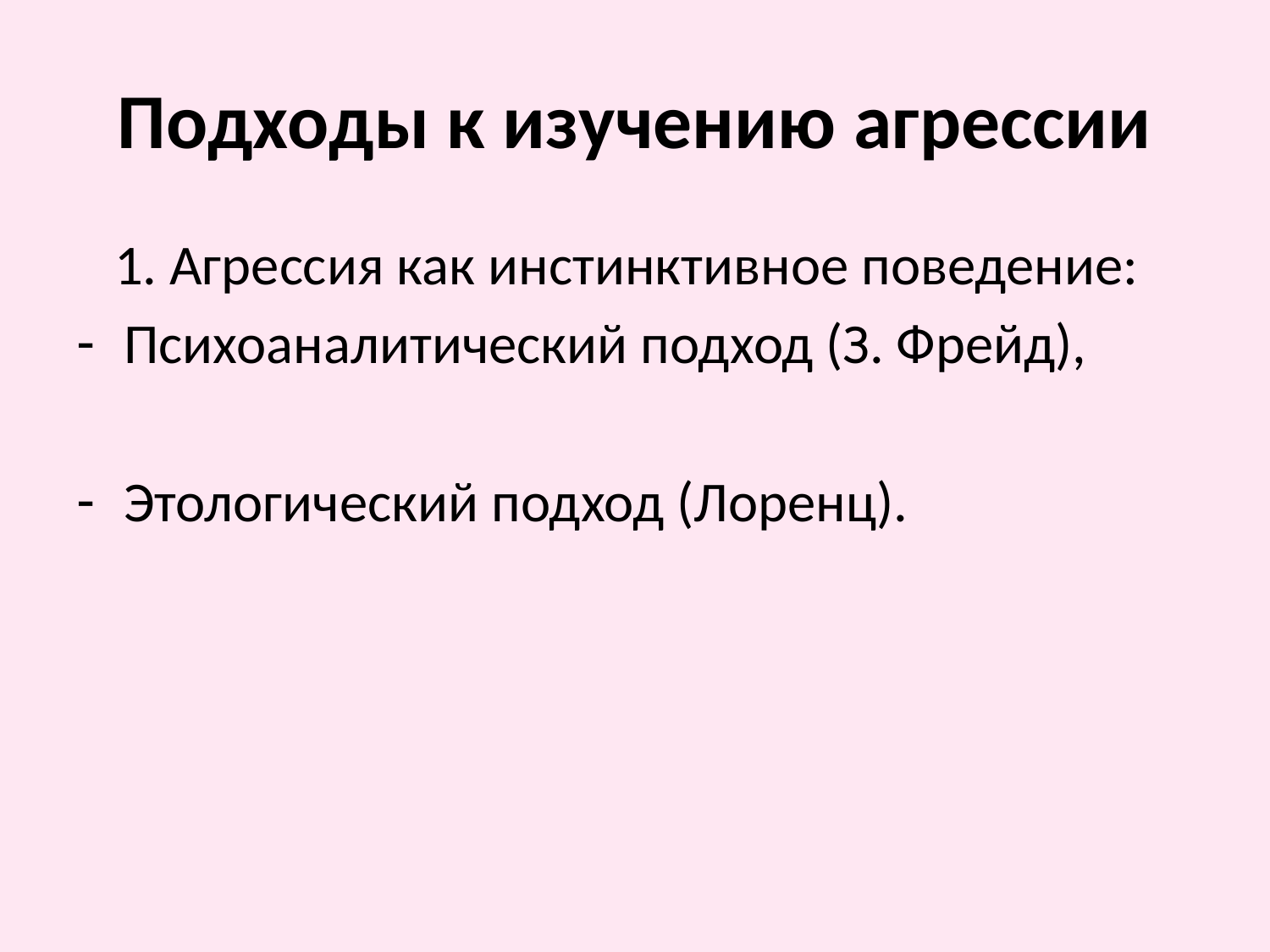

# Подходы к изучению агрессии
   1. Агрессия как инстинктивное поведение:
Психоаналитический подход (З. Фрейд),

Этологический подход (Лоренц).